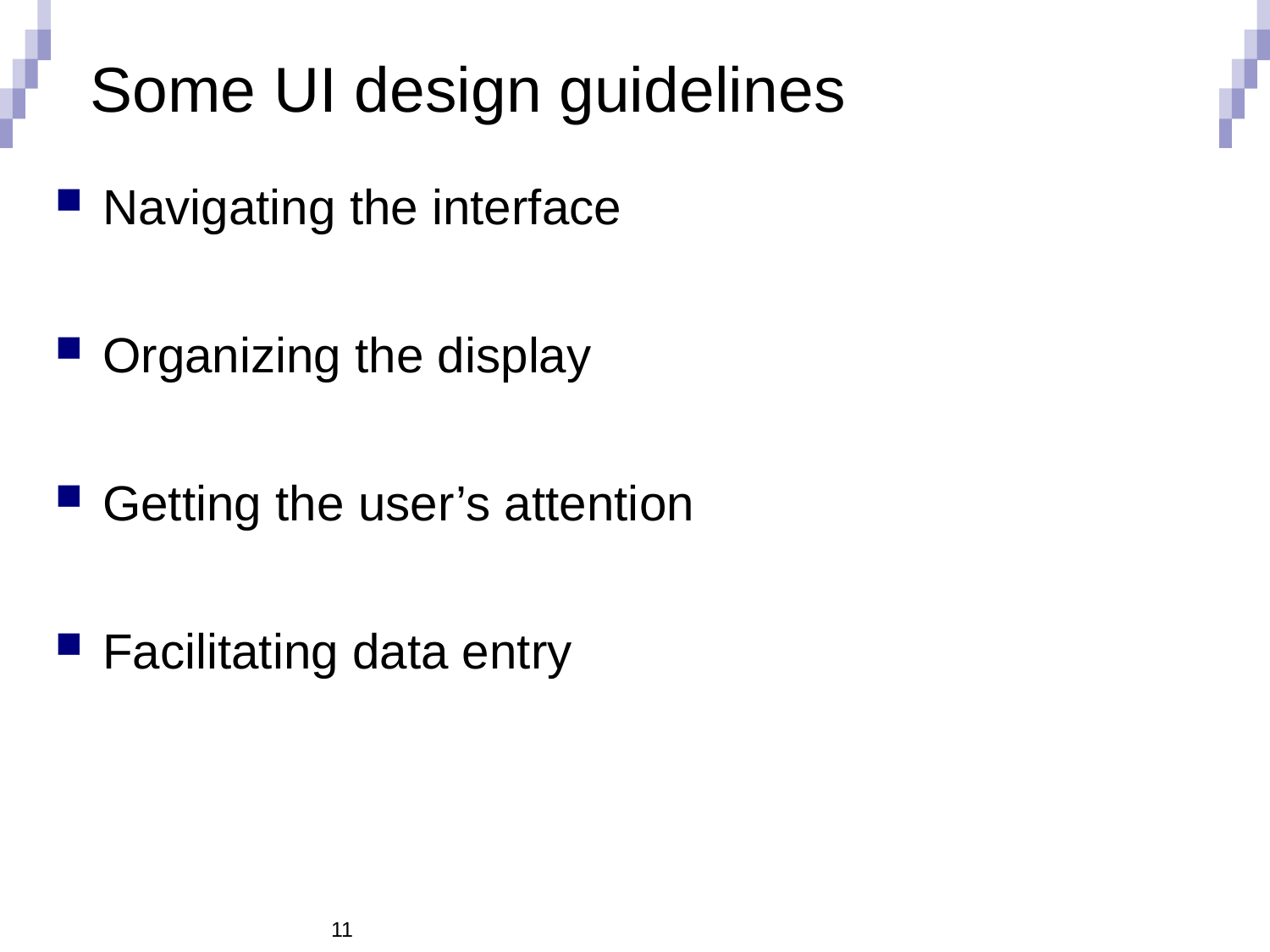

Some UI design guidelines
Navigating the interface

Organizing the display

Getting the user’s attention

Facilitating data entry
11